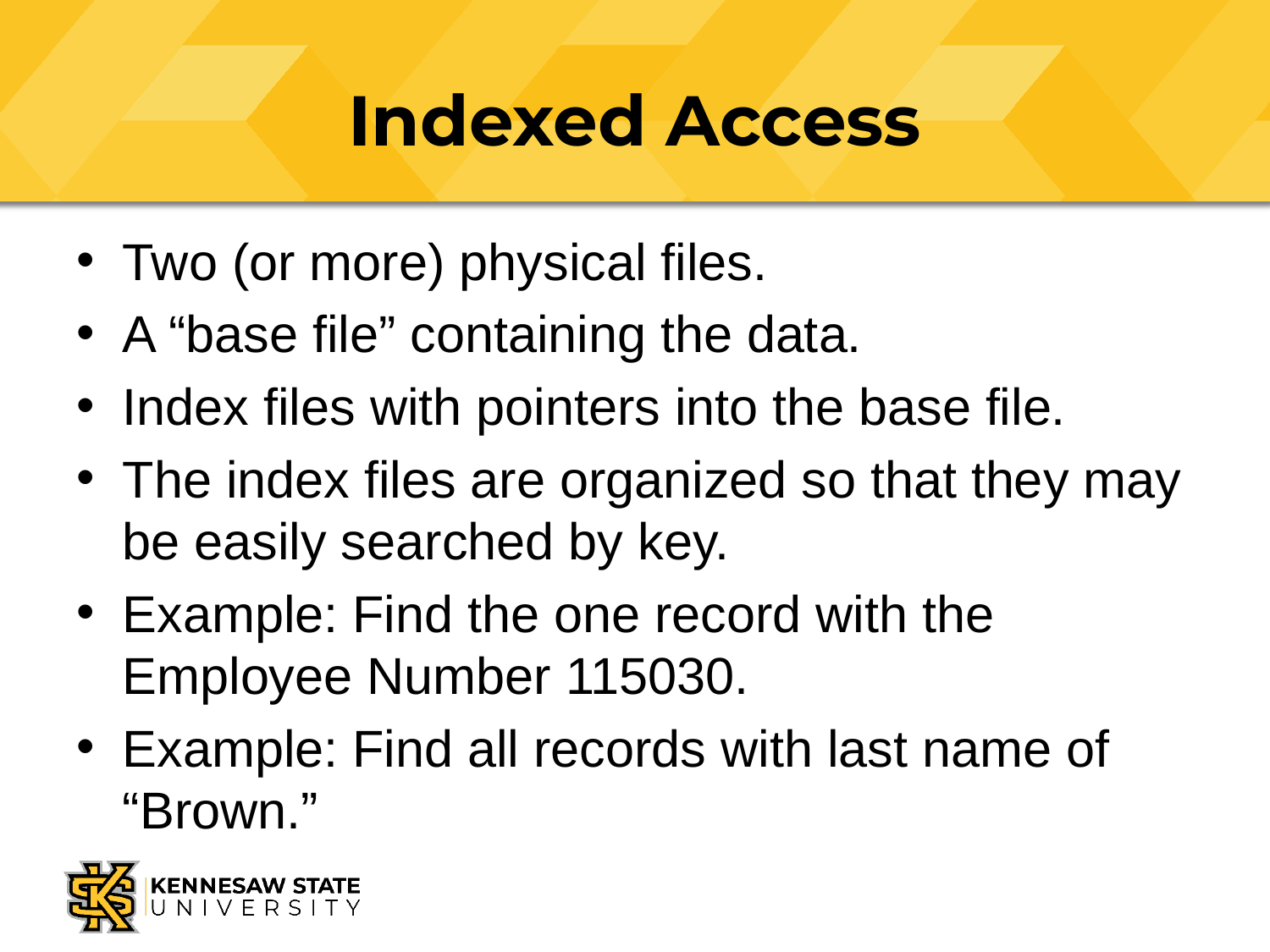

# Indexed Access
Two (or more) physical files.
A “base file” containing the data.
Index files with pointers into the base file.
The index files are organized so that they may be easily searched by key.
Example: Find the one record with the Employee Number 115030.
Example: Find all records with last name of “Brown.”